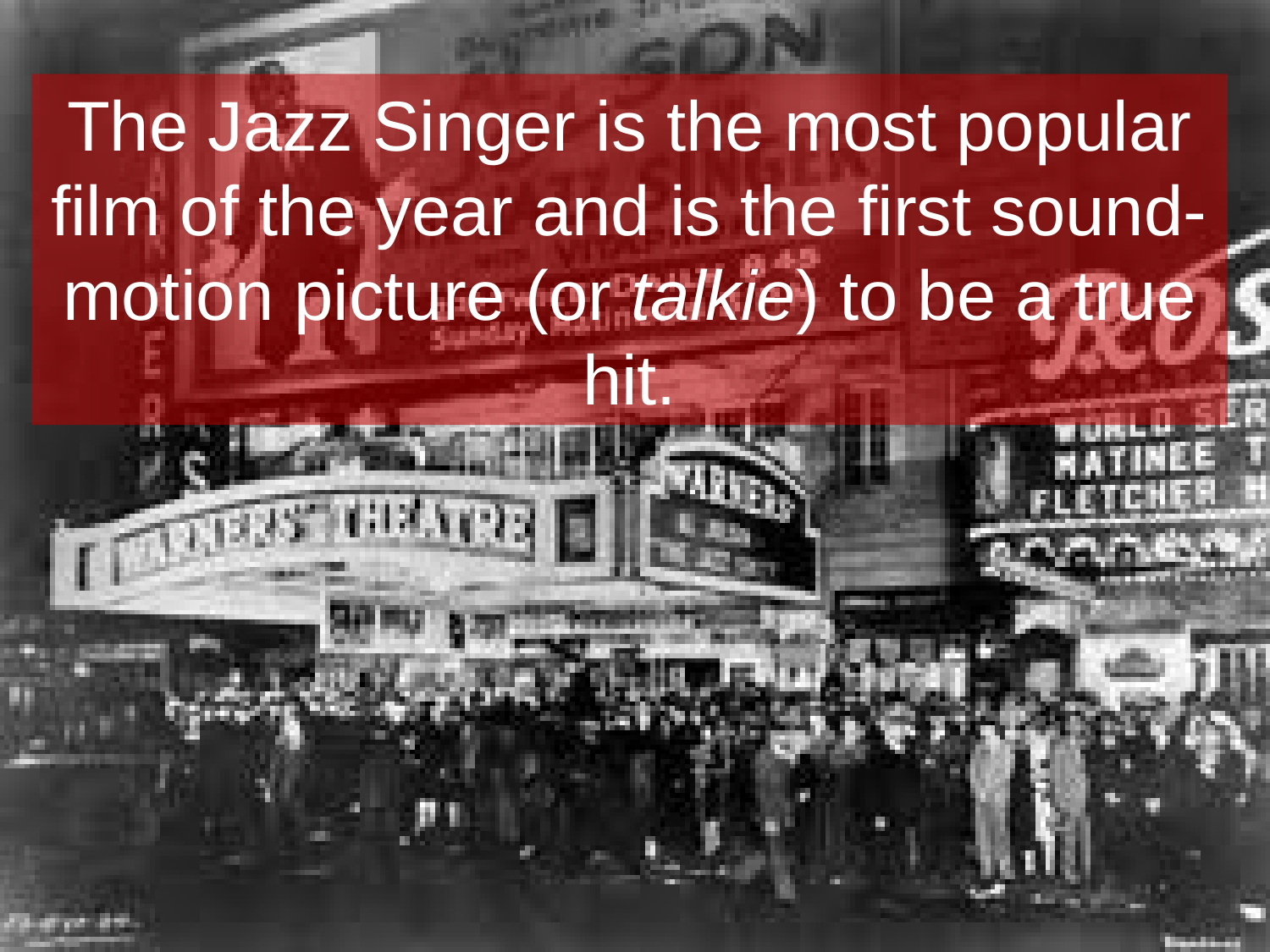

The Jazz Singer is the most popular film of the year and is the first sound-motion picture (or talkie) to be a true hit.